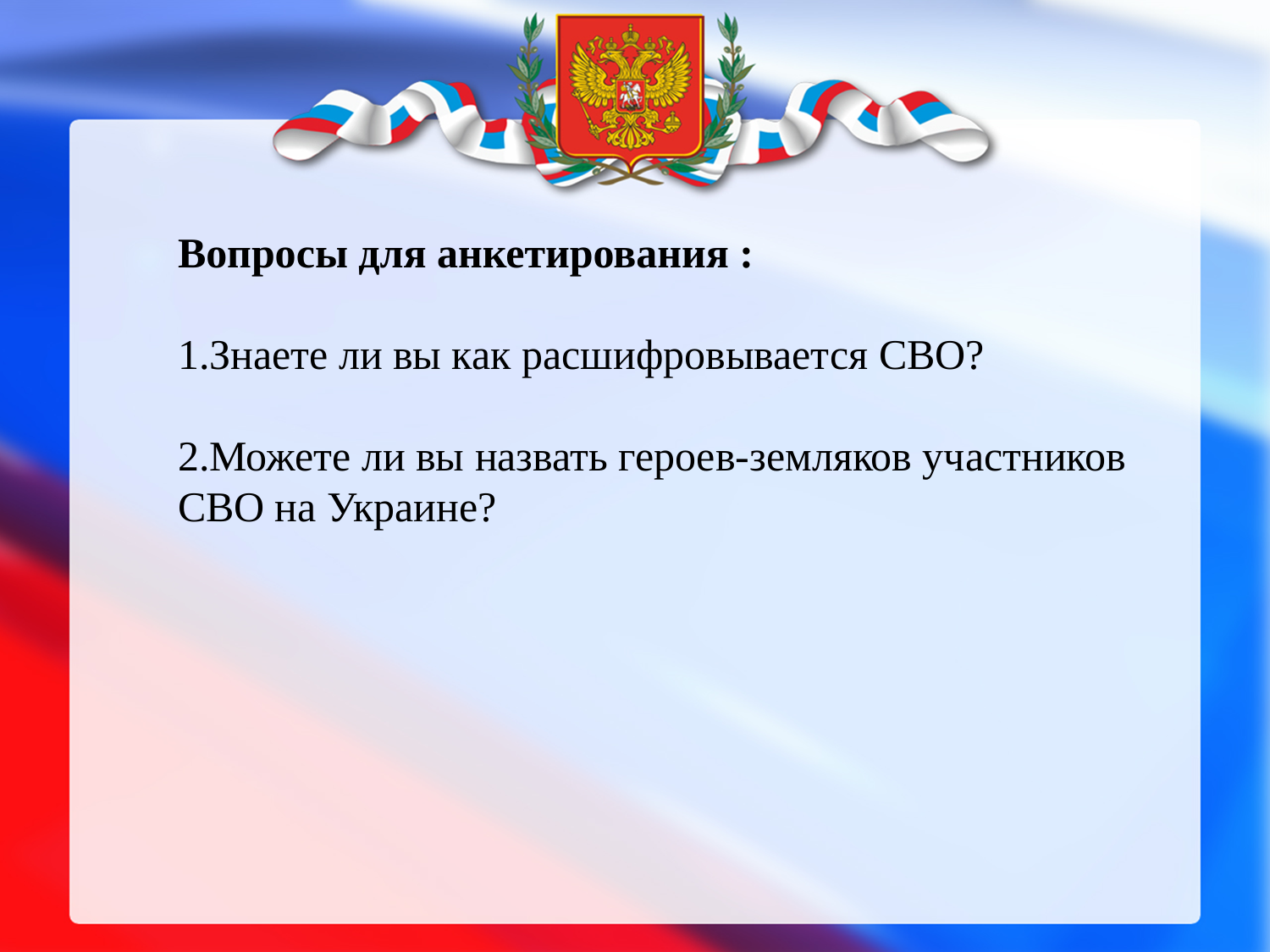

Вопросы для анкетирования :

1.Знаете ли вы как расшифровывается СВО?

2.Можете ли вы назвать героев-земляков участников
СВО на Украине?